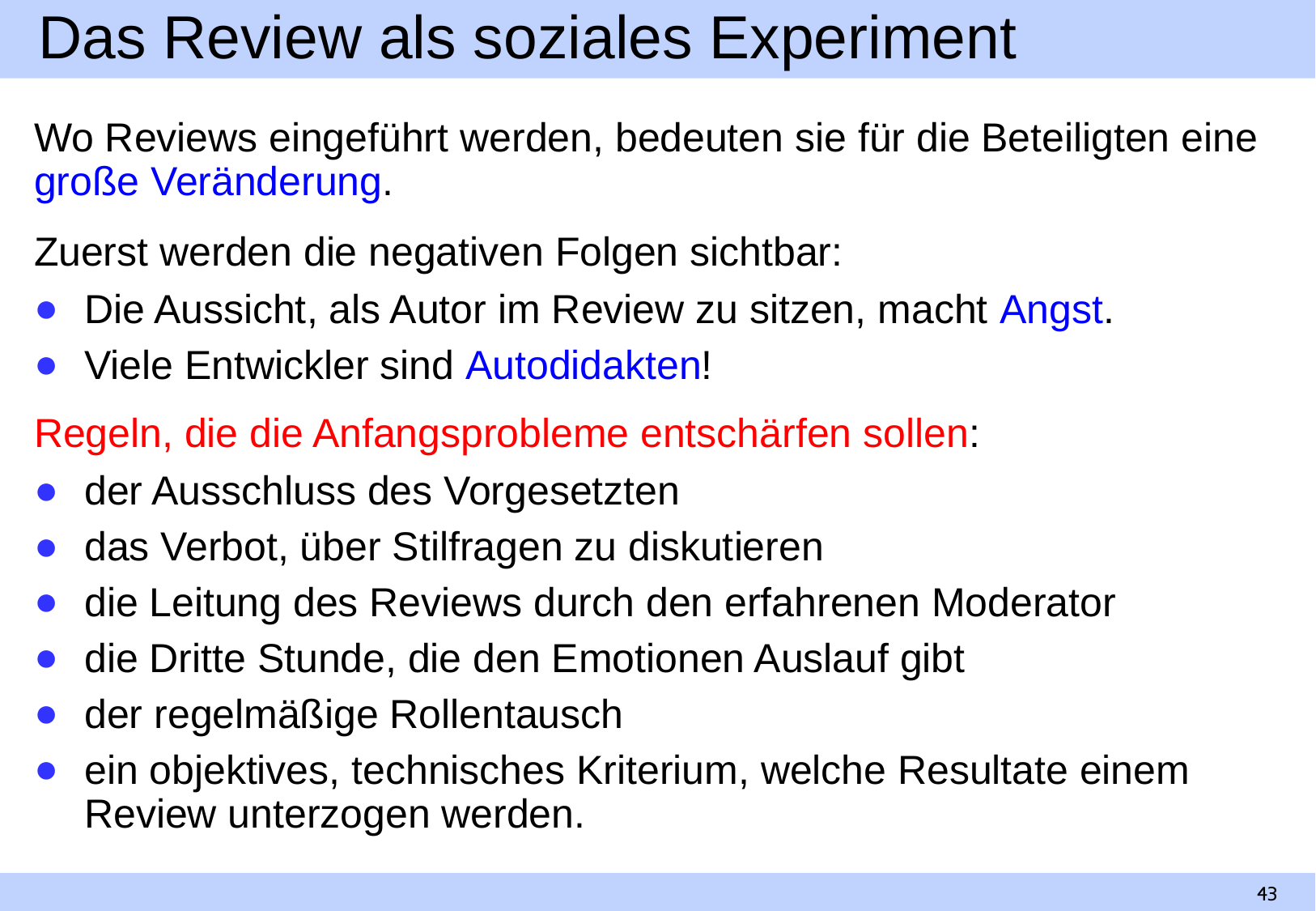

# Das Review als soziales Experiment
Wo Reviews eingeführt werden, bedeuten sie für die Beteiligten eine große Veränderung.
Zuerst werden die negativen Folgen sichtbar:
Die Aussicht, als Autor im Review zu sitzen, macht Angst.
Viele Entwickler sind Autodidakten!
Regeln, die die Anfangsprobleme entschärfen sollen:
der Ausschluss des Vorgesetzten
das Verbot, über Stilfragen zu diskutieren
die Leitung des Reviews durch den erfahrenen Moderator
die Dritte Stunde, die den Emotionen Auslauf gibt
der regelmäßige Rollentausch
ein objektives, technisches Kriterium, welche Resultate einem Review unterzogen werden.

43